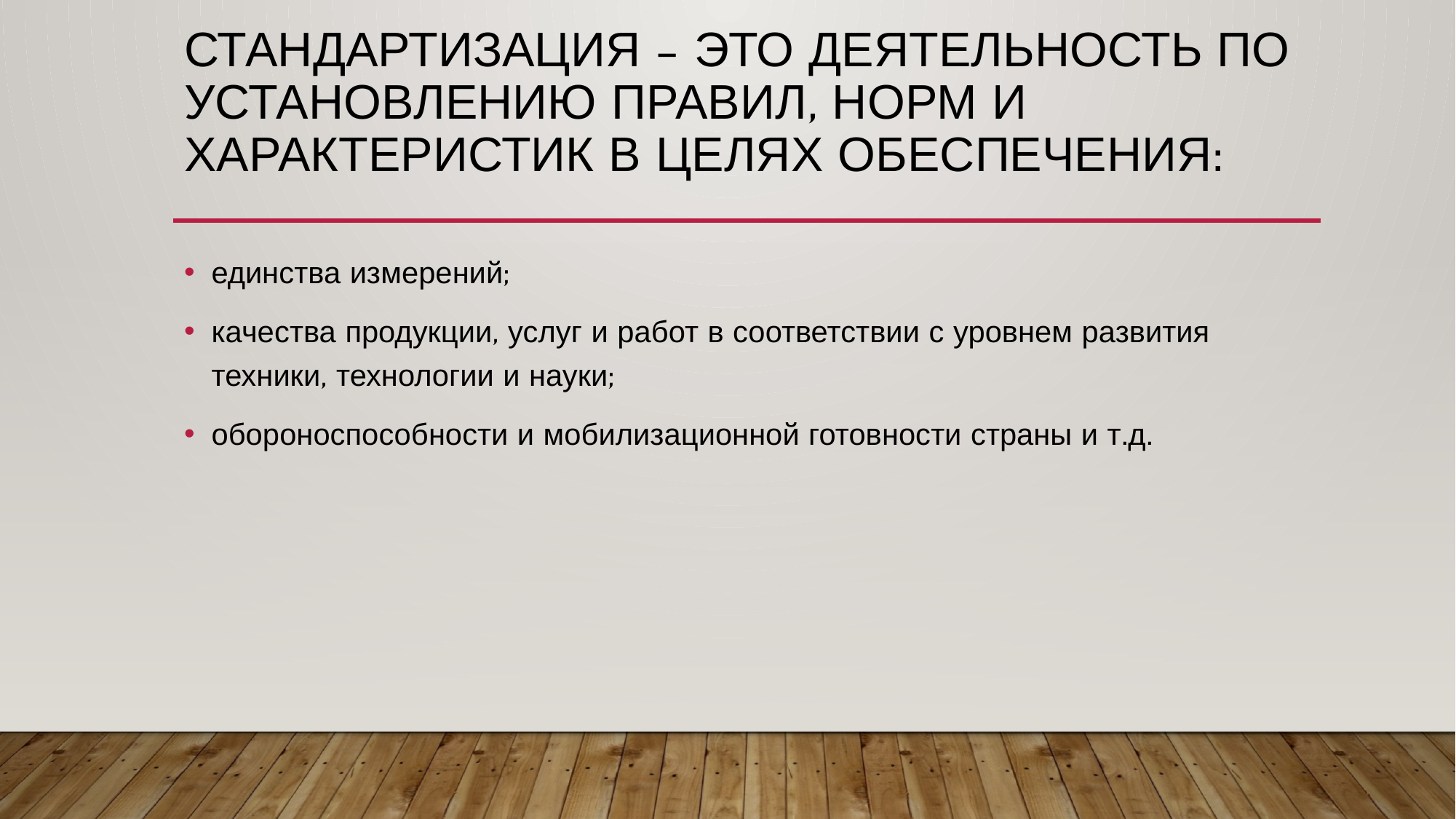

# Стандартизация – это деятельность по установлению правил, норм и характеристик в целях обеспечения:
единства измерений;
качества продукции, услуг и работ в соответствии с уровнем развития техники, технологии и науки;
обороноспособности и мобилизационной готовности страны и т.д.